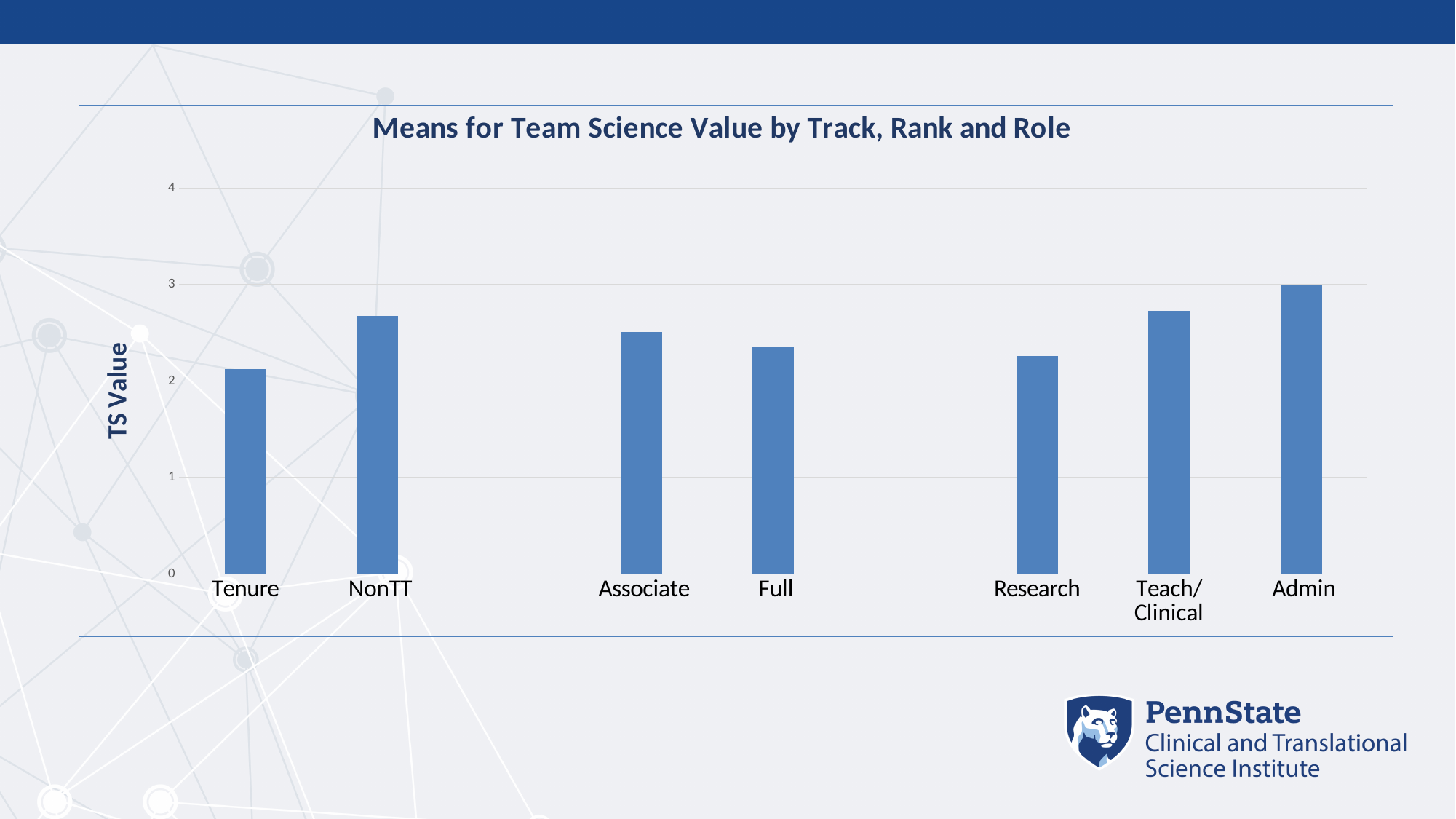

### Chart: Means for Team Science Value by Track, Rank and Role

| Category |  |
|---|---|
| Tenure | 2.13 |
|  NonTT | 2.68 |
|  | None |
|  Associate | 2.51 |
|  Full | 2.36 |
|  | None |
| Research | 2.26 |
| Teach/Clinical | 2.73 |
|  Admin | 3.0 |

### Chart: Figure 2.  Team Science Value by Track, Rank and Primary Role

| Category |  |
|---|---|
| Tenure | 2.13 |
|  NonTT | 2.68 |
|  | None |
|  Associate | 2.51 |
|  Full | 2.36 |
|  | None |
| Research | 2.26 |
| Teach/Clinical | 2.73 |
|  Admin | 3.0 |

### Chart: Figure 2.  Team Science Value by Track, Rank and Primary Role

| Category |  |
|---|---|
| Tenure | 2.13 |
|  NonTT | 2.68 |
|  | None |
|  Associate | 2.51 |
|  Full | 2.36 |
|  | None |
| Research | 2.26 |
| Teach/Clinical | 2.73 |
|  Admin | 3.0 |